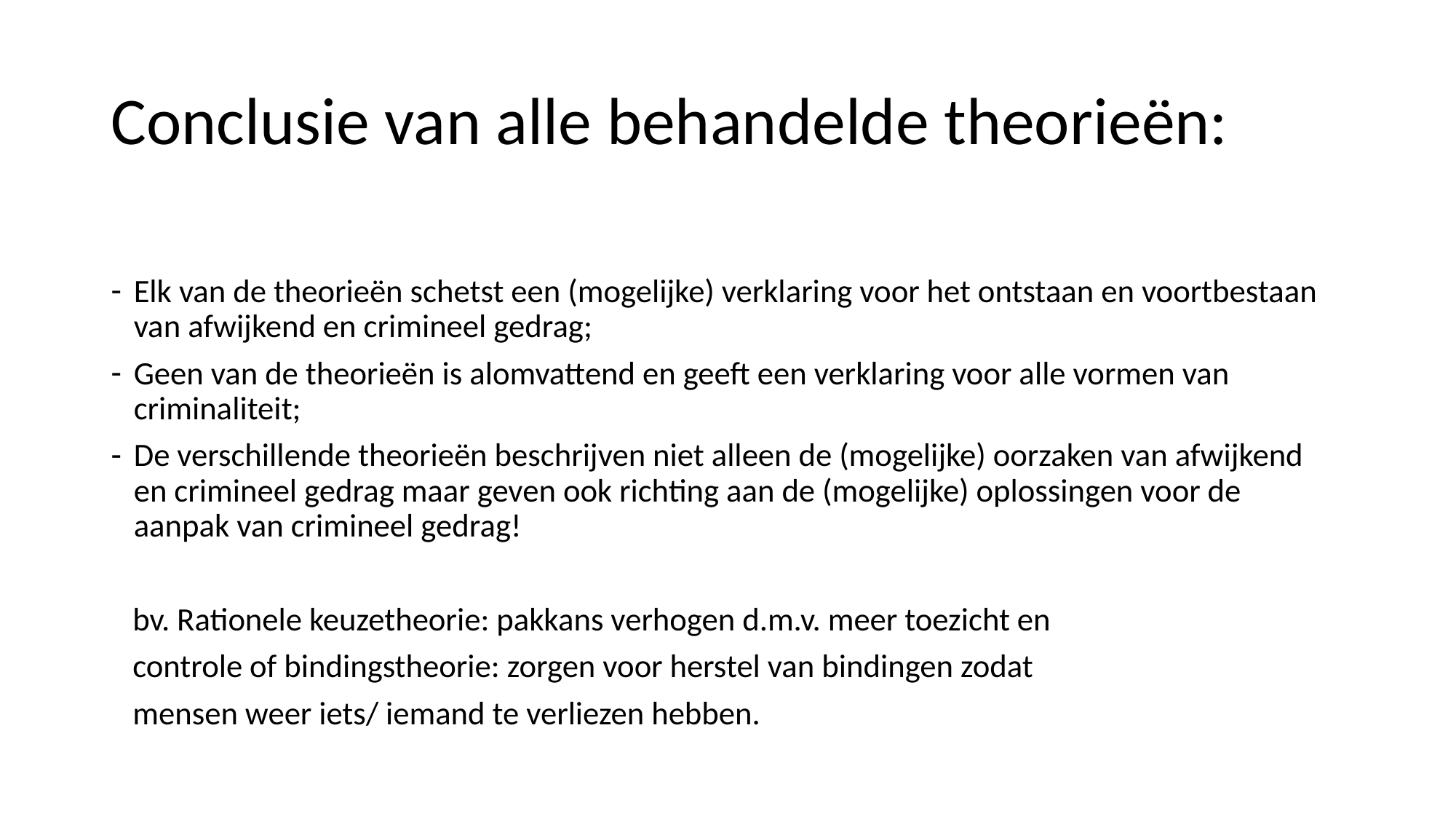

# Conclusie van alle behandelde theorieën:

Elk van de theorieën schetst een (mogelijke) verklaring voor het ontstaan en voortbestaan van afwijkend en crimineel gedrag;
Geen van de theorieën is alomvattend en geeft een verklaring voor alle vormen van criminaliteit;
De verschillende theorieën beschrijven niet alleen de (mogelijke) oorzaken van afwijkend en crimineel gedrag maar geven ook richting aan de (mogelijke) oplossingen voor de aanpak van crimineel gedrag!

   bv. Rationele keuzetheorie: pakkans verhogen d.m.v. meer toezicht en
   controle of bindingstheorie: zorgen voor herstel van bindingen zodat
   mensen weer iets/ iemand te verliezen hebben.